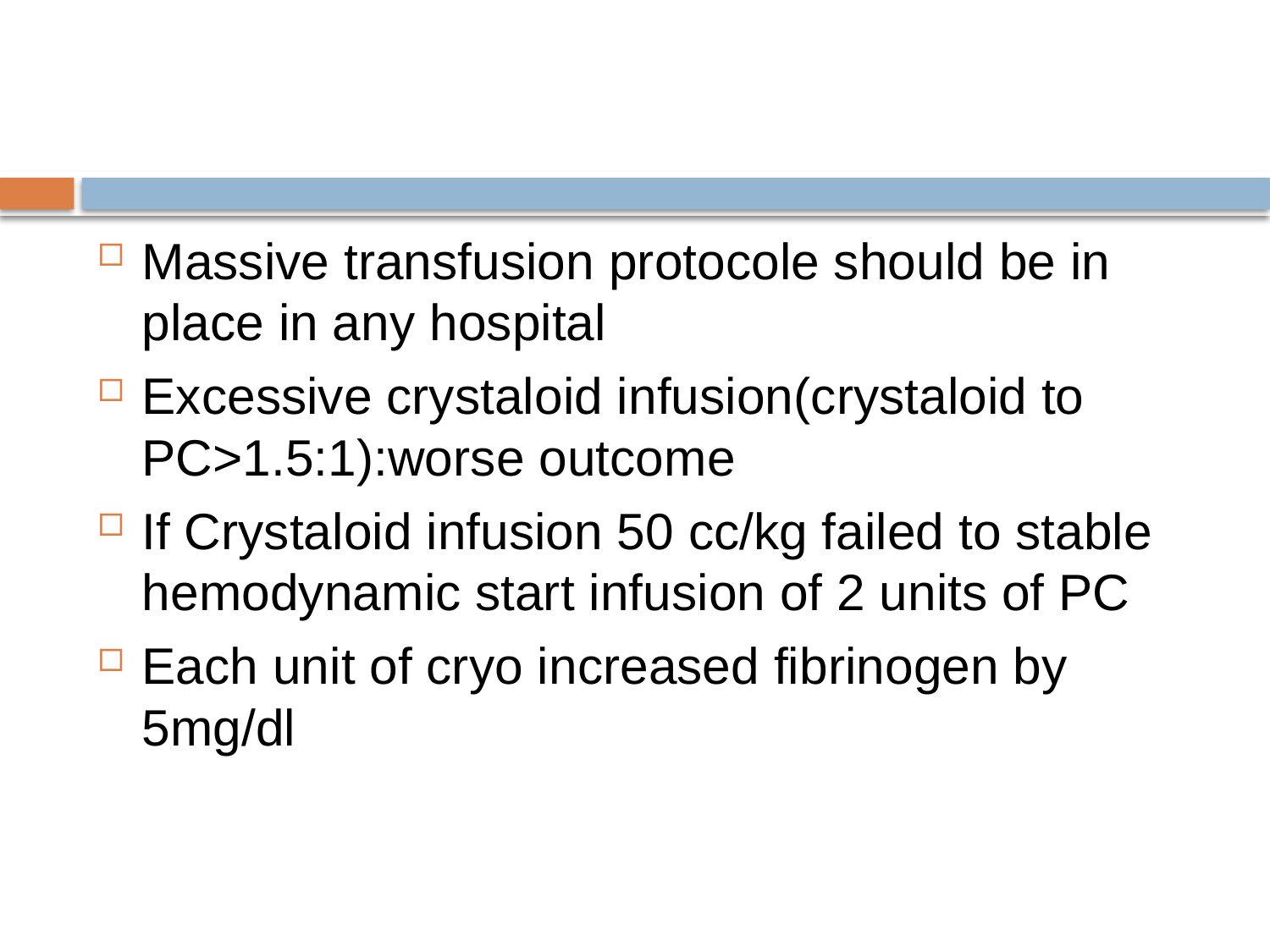

#
Massive transfusion protocole should be in place in any hospital
Excessive crystaloid infusion(crystaloid to PC>1.5:1):worse outcome
If Crystaloid infusion 50 cc/kg failed to stable hemodynamic start infusion of 2 units of PC
Each unit of cryo increased fibrinogen by 5mg/dl